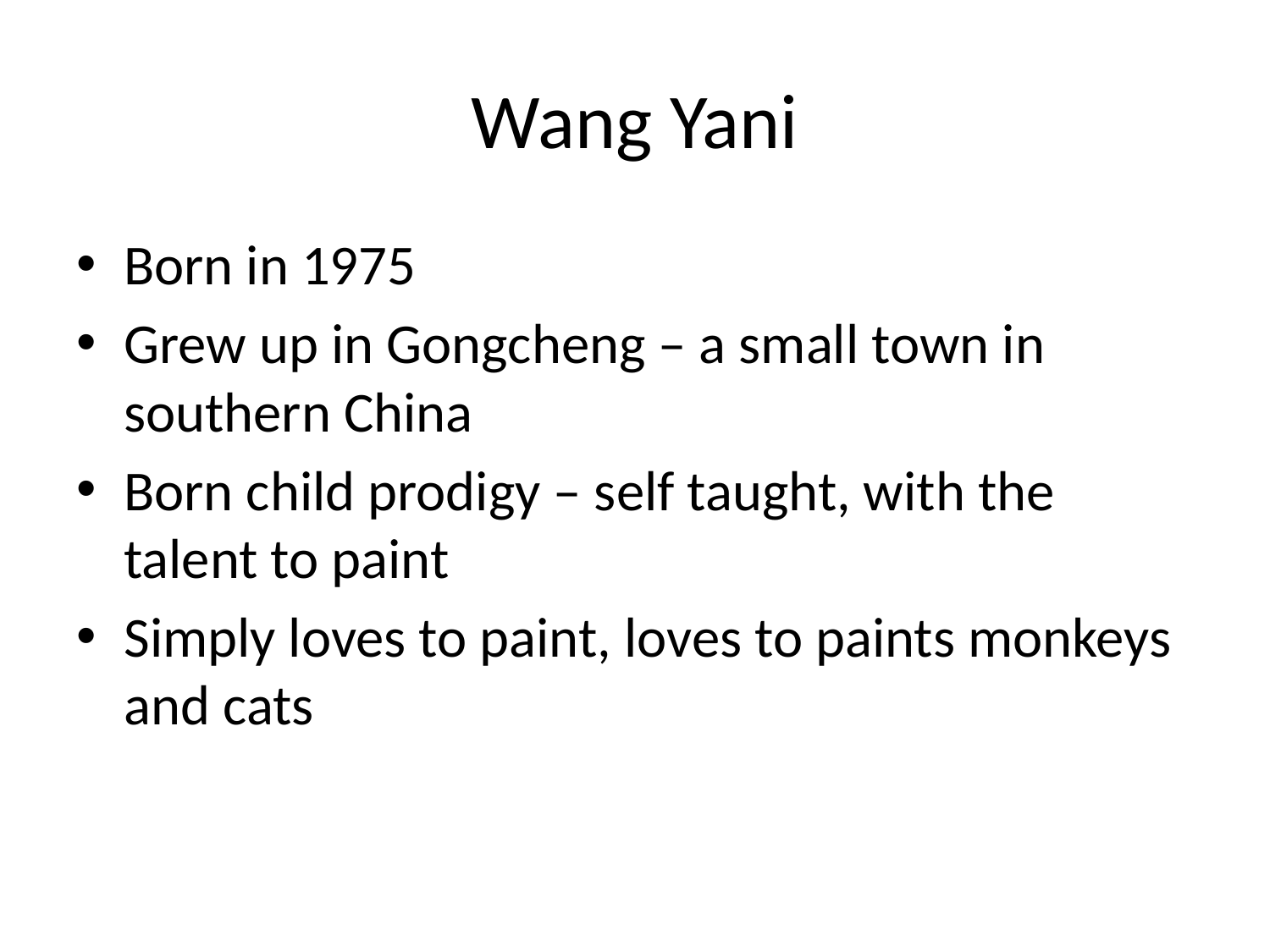

# Wang Yani
Born in 1975
Grew up in Gongcheng – a small town in southern China
Born child prodigy – self taught, with the talent to paint
Simply loves to paint, loves to paints monkeys and cats